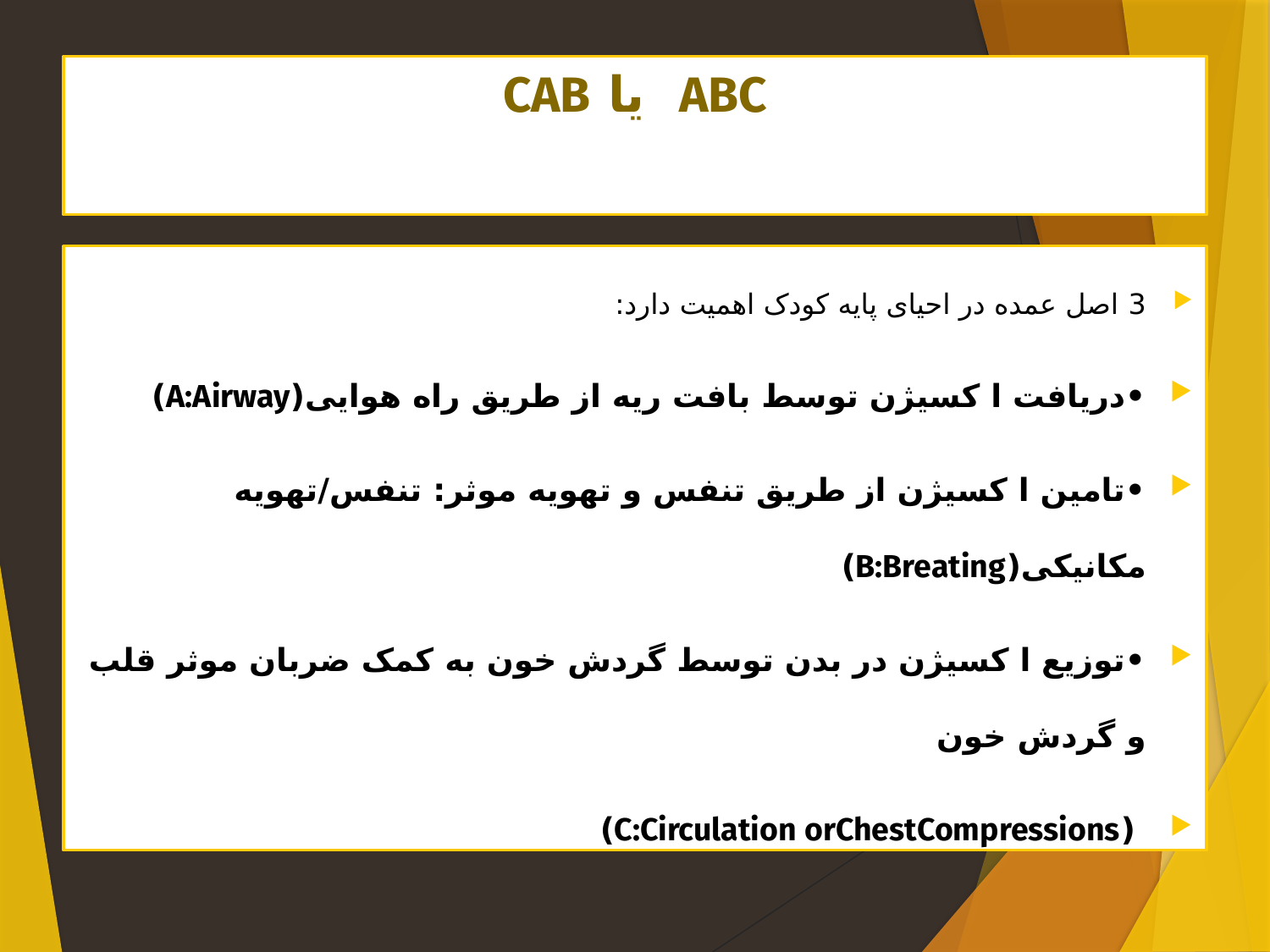

# ABC  یا CAB
3 اصل عمده در احیای پایه کودک اهمیت دارد:
•دریافت ا کسیژن توسط بافت ریه از طریق راه هوایی(A:Airway)
•تامین ا کسیژن از طریق تنفس و تهویه موثر: تنفس/تهویه مکانیکی(B:Breating)
•توزیع ا کسیژن در بدن توسط گردش خون به کمک ضربان موثر قلب و گردش خون
 (C:Circulation orChestCompressions)